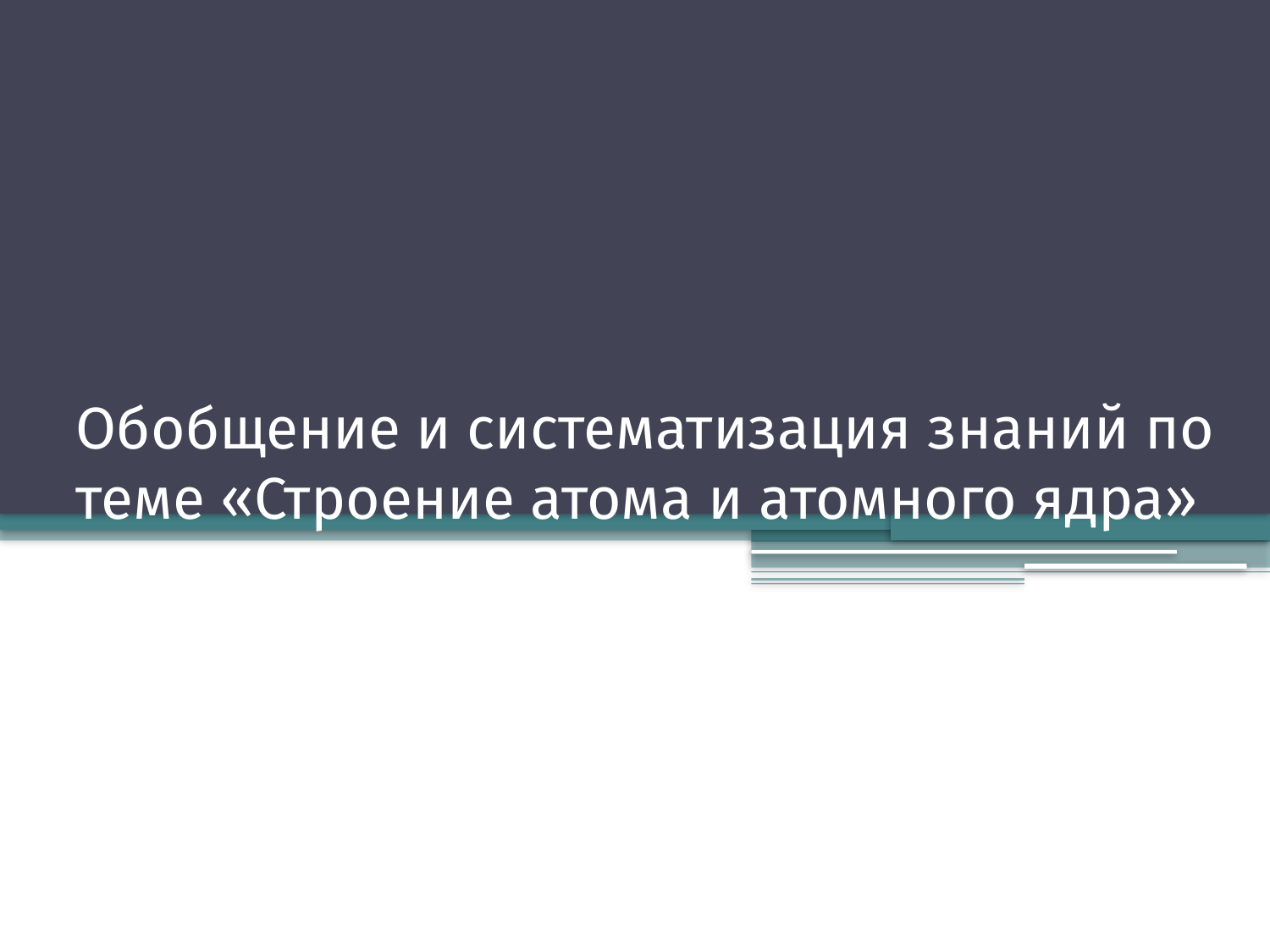

# Обобщение и систематизация знаний по теме «Строение атома и атомного ядра»